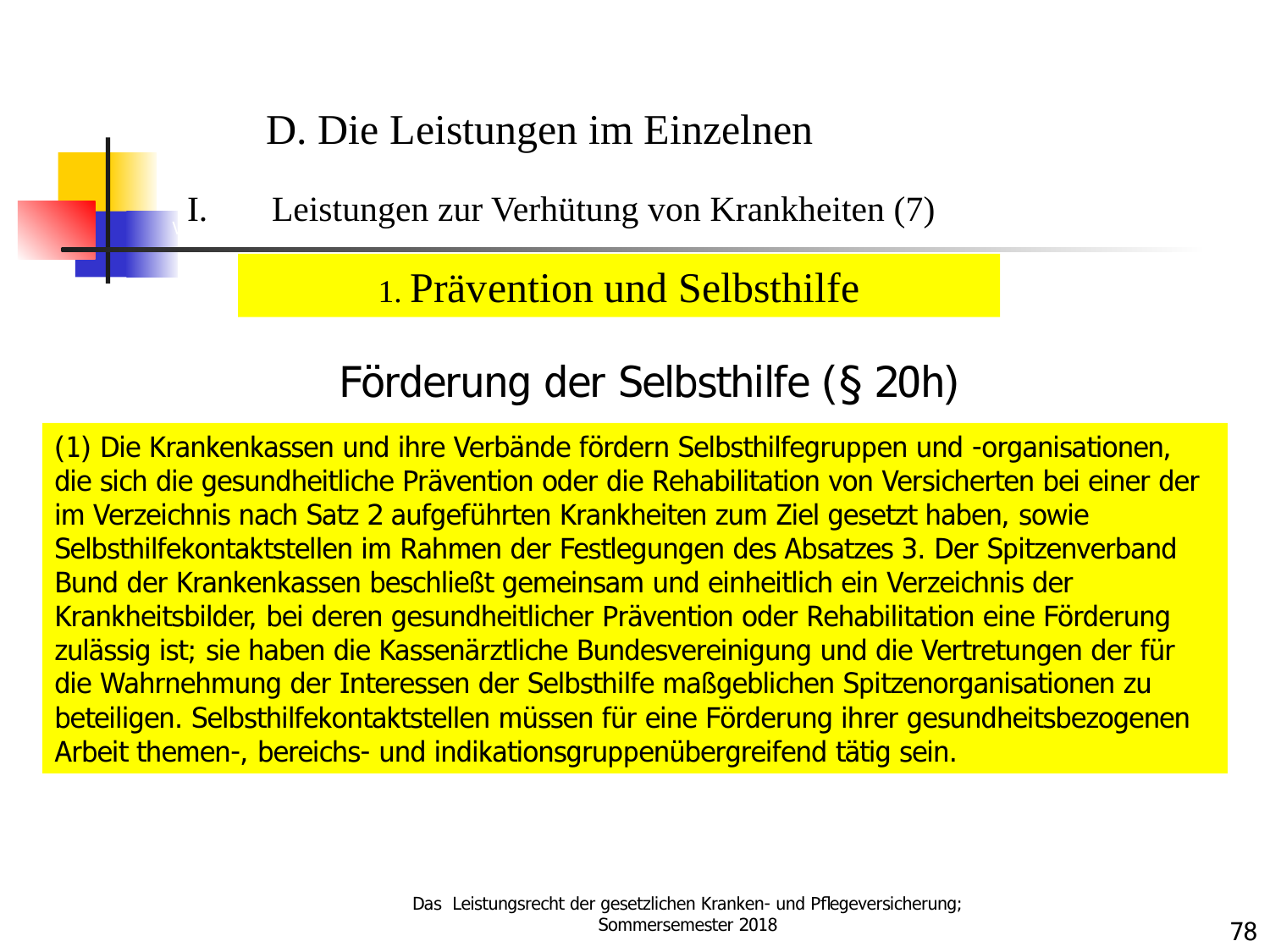

Verhütung v. Krankheiten 6
D. Die Leistungen im Einzelnen

Leistungen zur Verhütung von Krankheiten (7)
1. Prävention und Selbsthilfe
Förderung der Selbsthilfe (§ 20h)
(1) Die Krankenkassen und ihre Verbände fördern Selbsthilfegruppen und -organisationen, die sich die gesundheitliche Prävention oder die Rehabilitation von Versicherten bei einer der im Verzeichnis nach Satz 2 aufgeführten Krankheiten zum Ziel gesetzt haben, sowie Selbsthilfekontaktstellen im Rahmen der Festlegungen des Absatzes 3. Der Spitzenverband  Bund der Krankenkassen beschließt gemeinsam und einheitlich ein Verzeichnis der Krankheitsbilder, bei deren gesundheitlicher Prävention oder Rehabilitation eine Förderung zulässig ist; sie haben die Kassenärztliche Bundesvereinigung und die Vertretungen der für die Wahrnehmung der Interessen der Selbsthilfe maßgeblichen Spitzenorganisationen zu beteiligen. Selbsthilfekontaktstellen müssen für eine Förderung ihrer gesundheitsbezogenen Arbeit themen-, bereichs- und indikationsgruppenübergreifend tätig sein.
Das  Leistungsrecht der gesetzlichen Kranken- und Pflegeversicherung; Sommersemester 2018
78